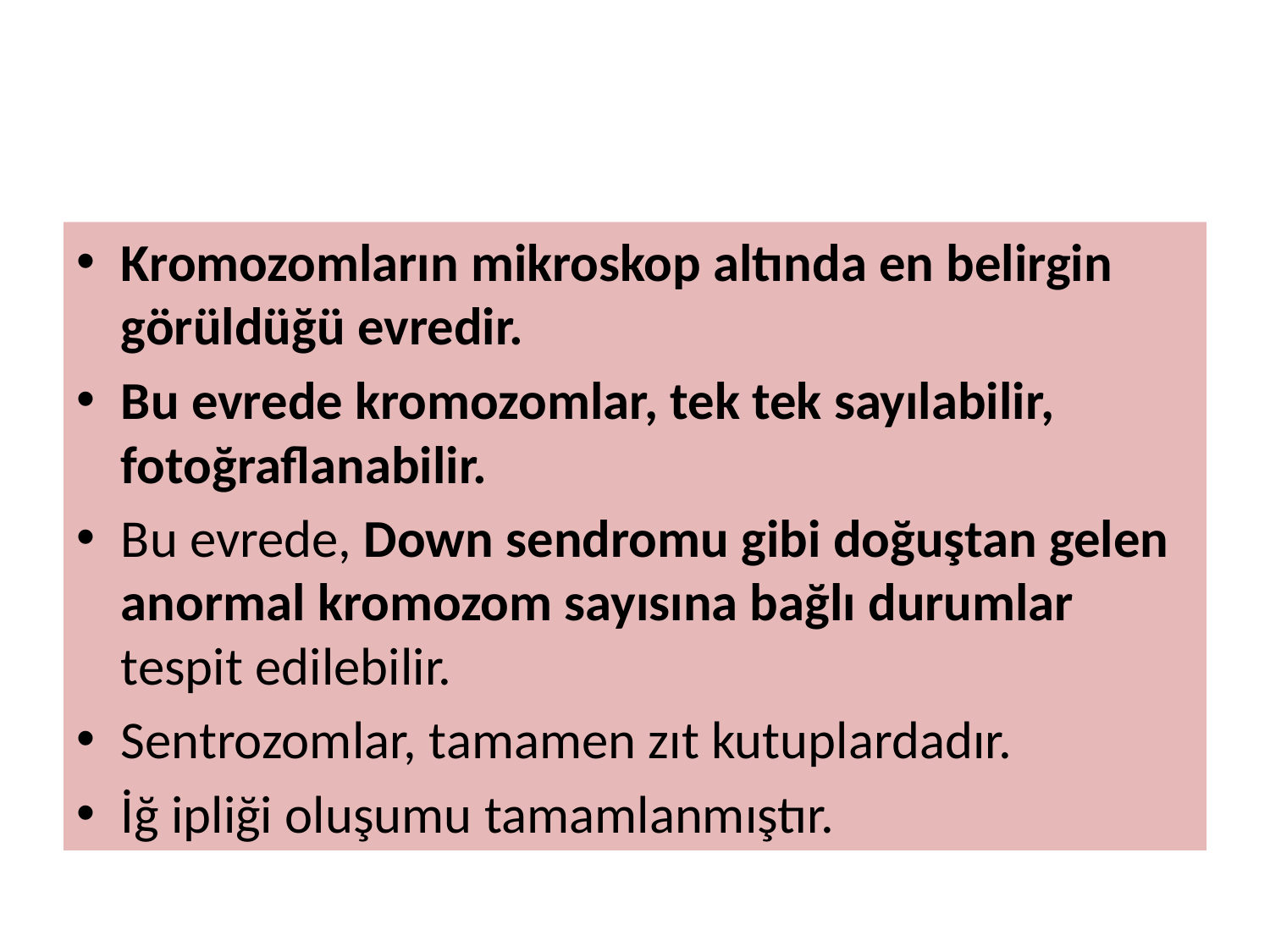

#
Kromozomların mikroskop altında en belirgin görüldüğü evredir.
Bu evrede kromozomlar, tek tek sayılabilir, fotoğraflanabilir.
Bu evrede, Down sendromu gibi doğuştan gelen anormal kromozom sayısına bağlı durumlar tespit edilebilir.
Sentrozomlar, tamamen zıt kutuplardadır.
İğ ipliği oluşumu tamamlanmıştır.